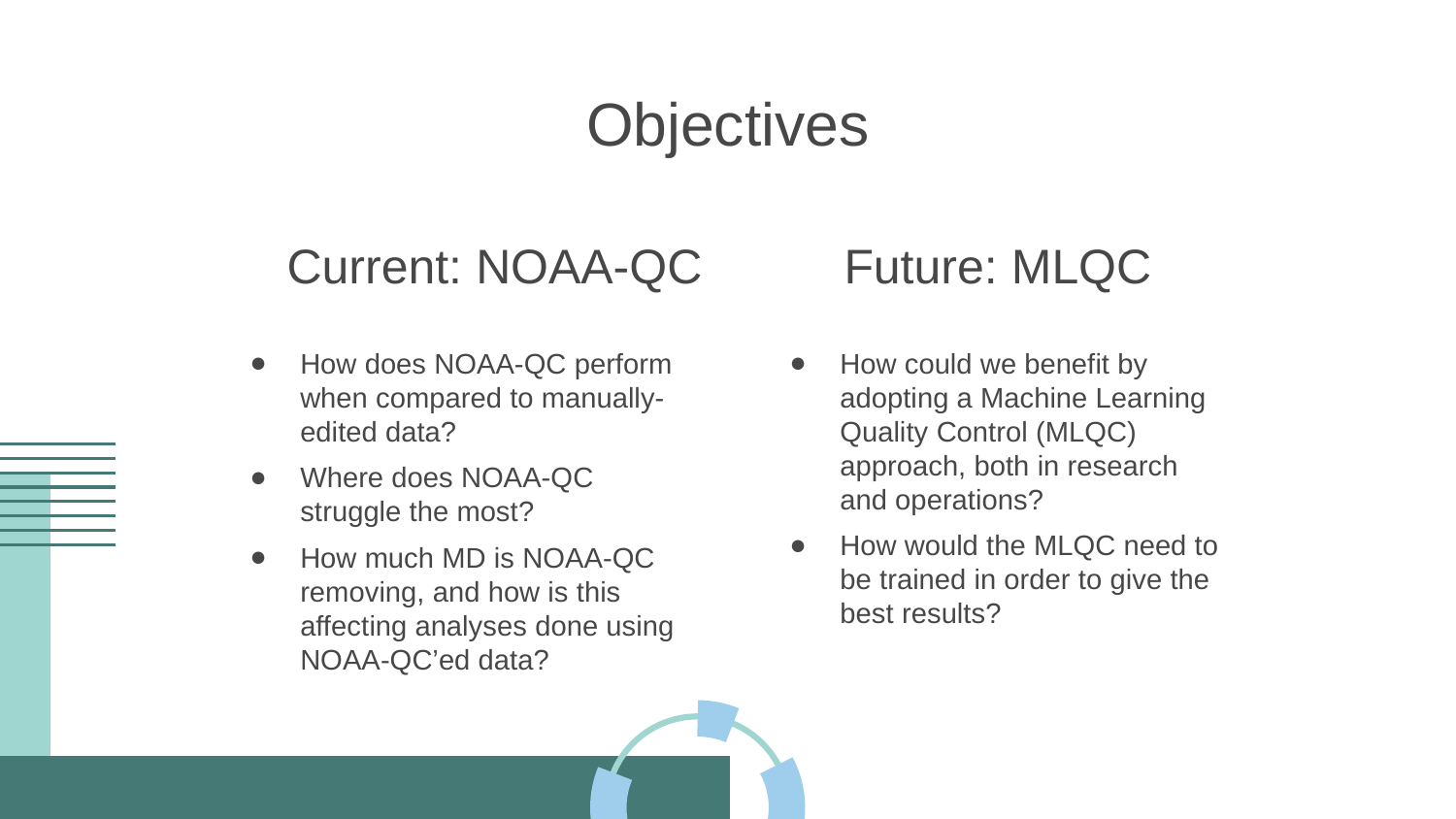

# Objectives
Current: NOAA-QC
Future: MLQC
How does NOAA-QC perform when compared to manually-edited data?
Where does NOAA-QC struggle the most?
How much MD is NOAA-QC removing, and how is this affecting analyses done using NOAA-QC’ed data?
How could we benefit by adopting a Machine Learning Quality Control (MLQC) approach, both in research and operations?
How would the MLQC need to be trained in order to give the best results?